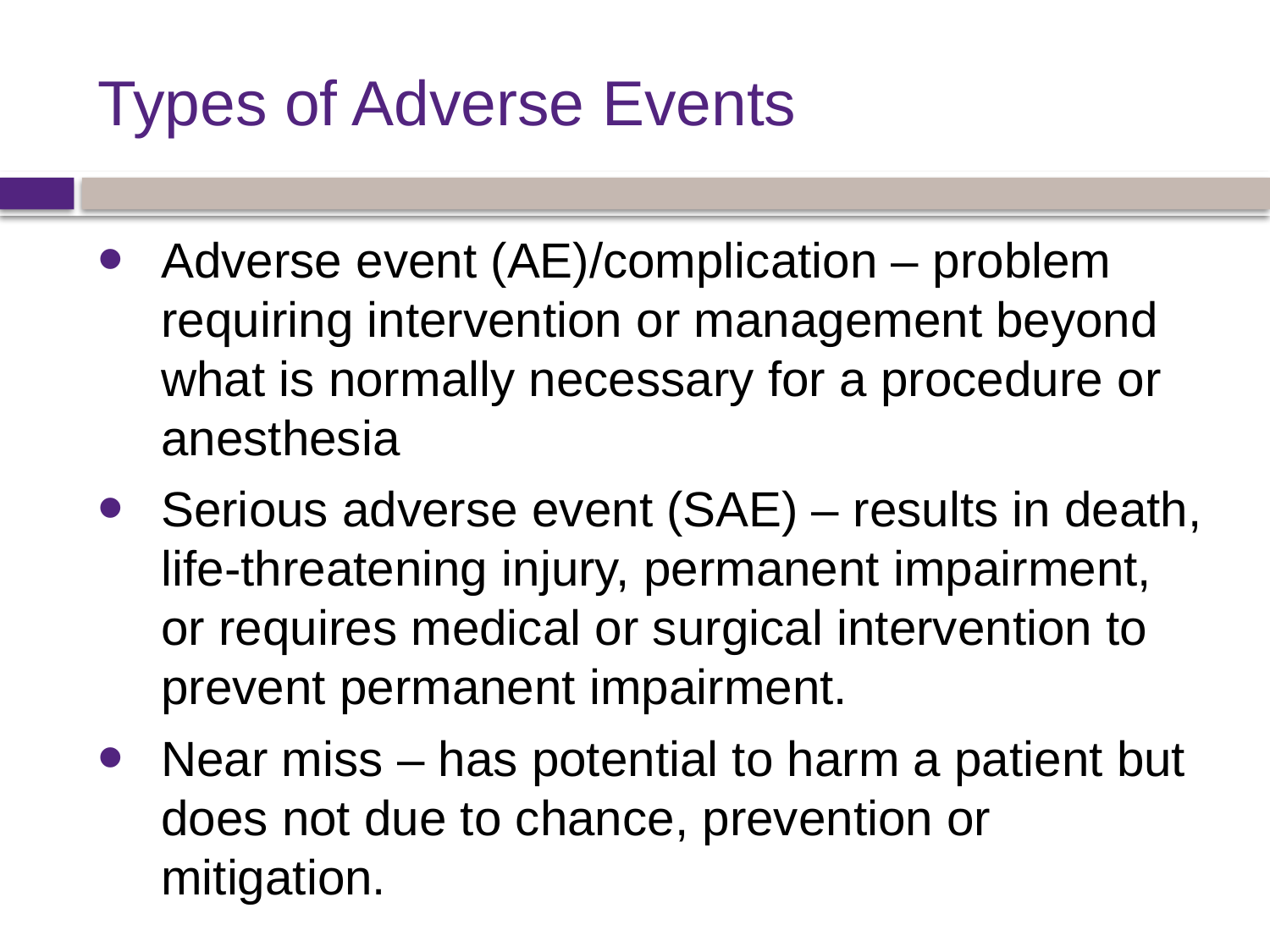

# Types of Adverse Events
Adverse event (AE)/complication – problem requiring intervention or management beyond what is normally necessary for a procedure or anesthesia
Serious adverse event (SAE) – results in death, life-threatening injury, permanent impairment, or requires medical or surgical intervention to prevent permanent impairment.
Near miss – has potential to harm a patient but does not due to chance, prevention or mitigation.